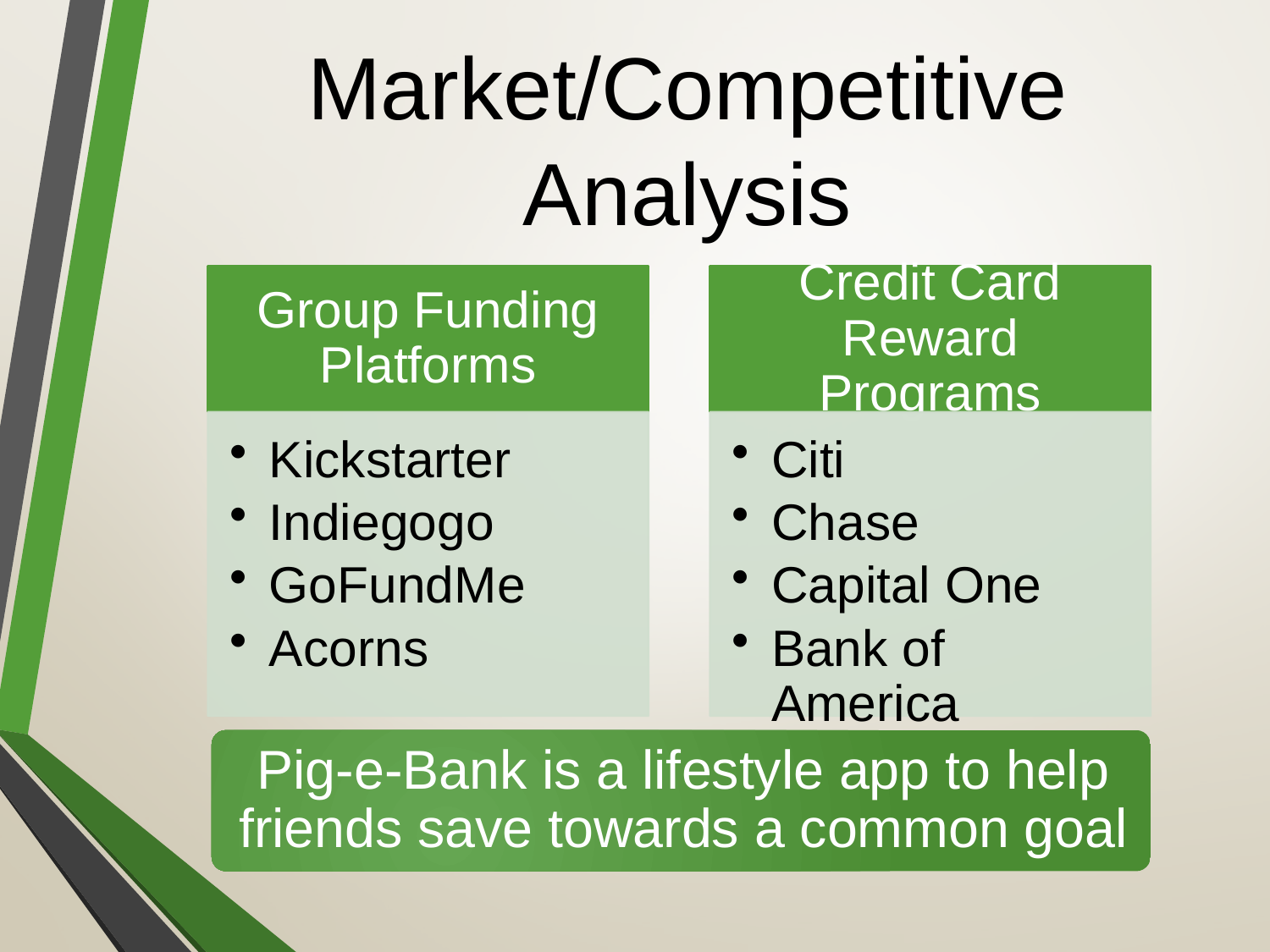

# Market/Competitive Analysis

Group Funding Platforms
Kickstarter
Indiegogo
GoFundMe
Acorns
Credit Card Reward Programs
Citi
Chase
Capital One
Bank of America
Pig-e-Bank is a lifestyle app to help friends save towards a common goal